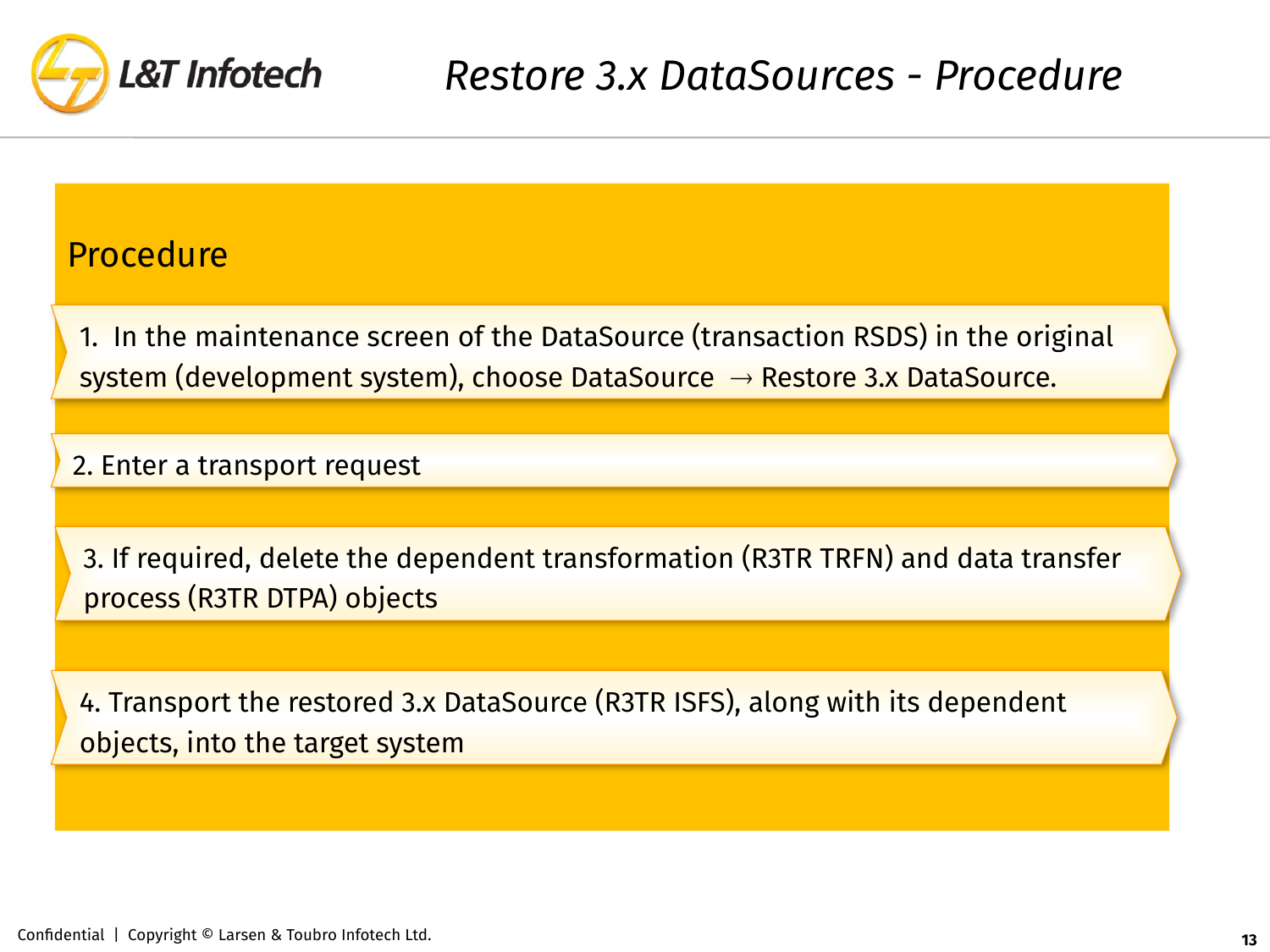

# Restore 3.x DataSources - Procedure

Procedure

1.  In the maintenance screen of the DataSource (transaction RSDS) in the original system (development system), choose DataSource  → Restore 3.x DataSource.
2. Enter a transport request
3. If required, delete the dependent transformation (R3TR TRFN) and data transfer process (R3TR DTPA) objects
4. Transport the restored 3.x DataSource (R3TR ISFS), along with its dependent objects, into the target system
Confidential  |  Copyright © Larsen & Toubro Infotech Ltd.
13